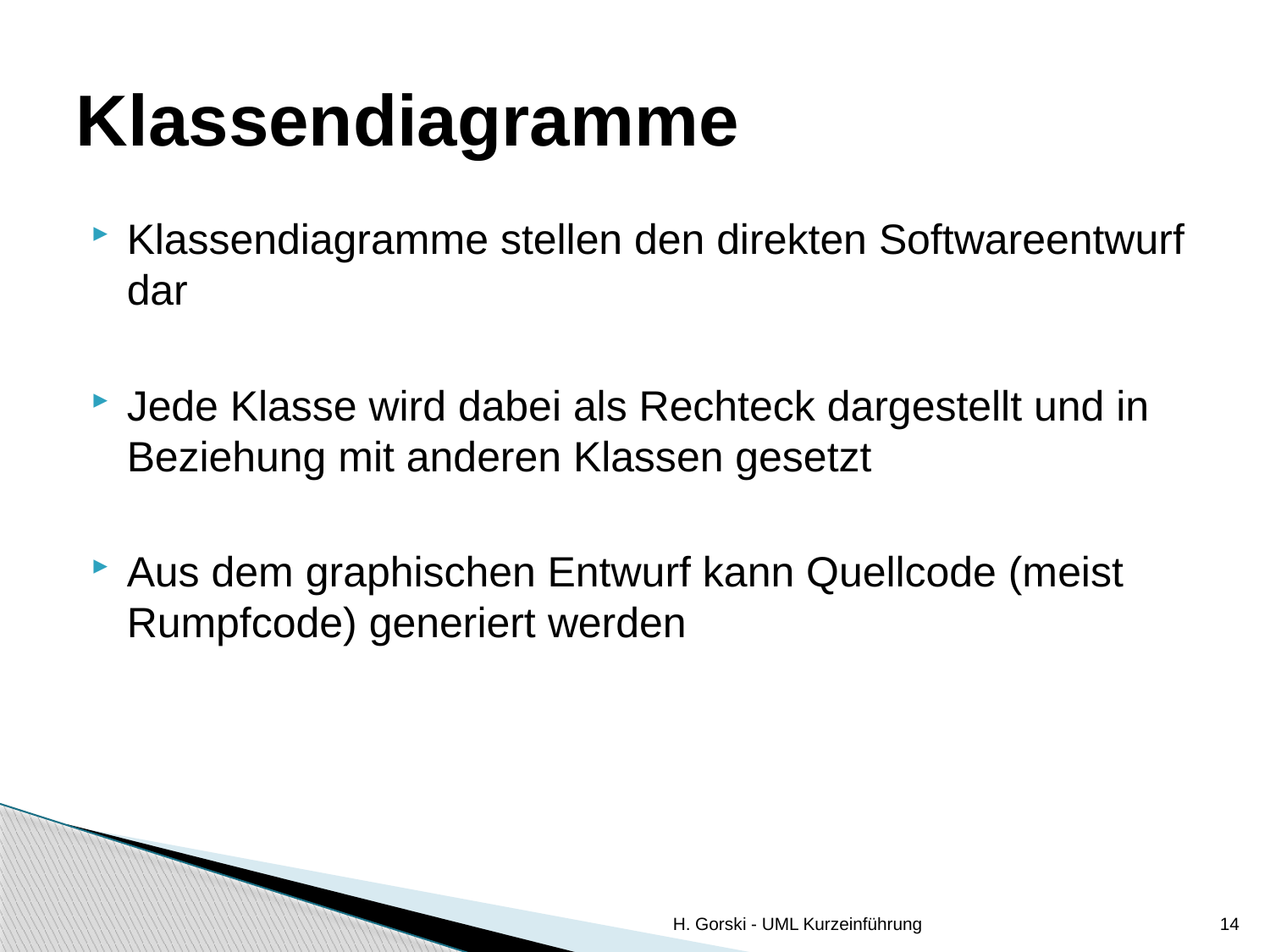

# Klassendiagramme
Klassendiagramme stellen den direkten Softwareentwurf dar

Jede Klasse wird dabei als Rechteck dargestellt und in Beziehung mit anderen Klassen gesetzt

Aus dem graphischen Entwurf kann Quellcode (meist Rumpfcode) generiert werden

H. Gorski - UML Kurzeinführung
14